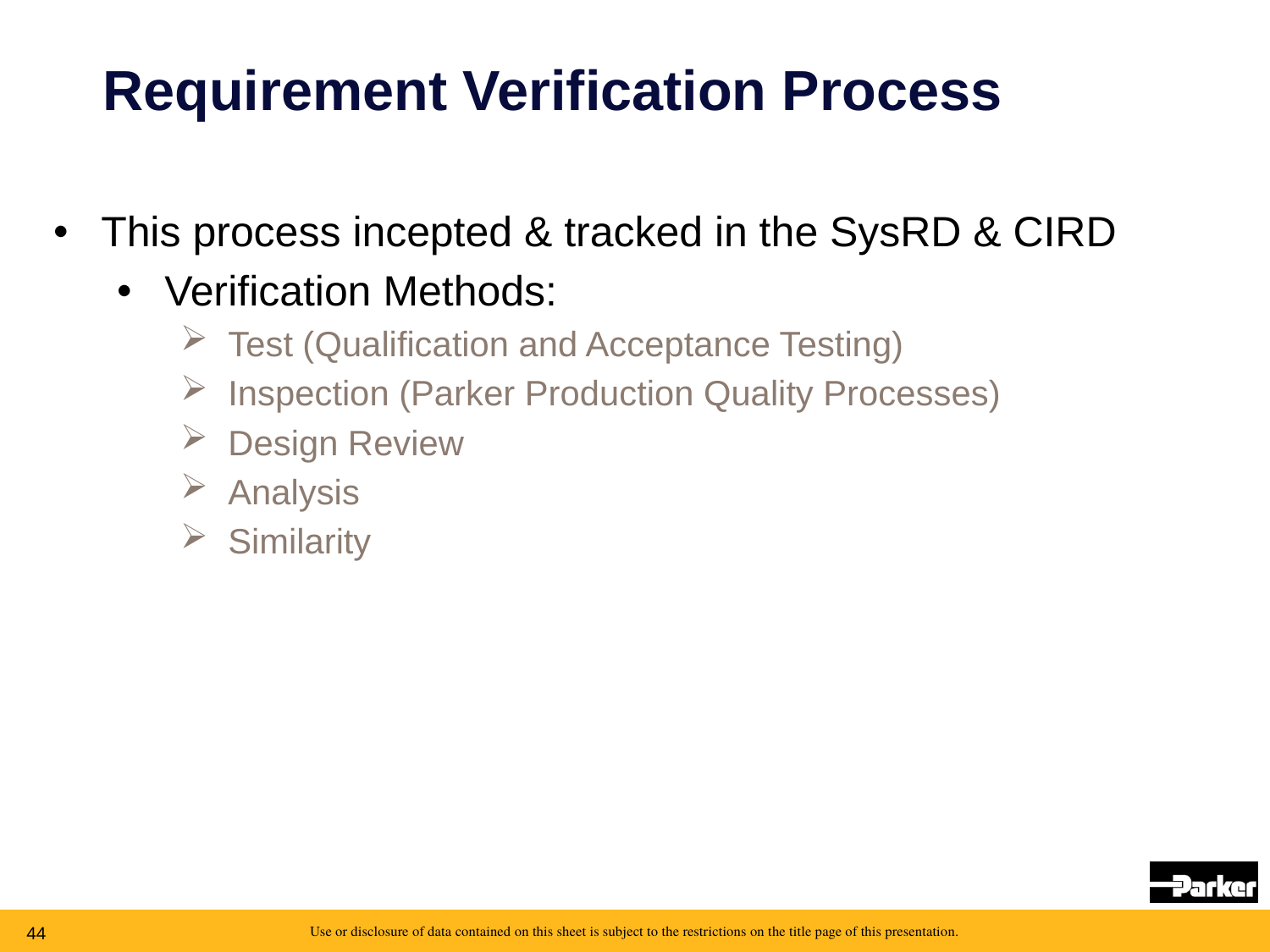

Requirement Verification Process

This process incepted & tracked in the SysRD & CIRD
Verification Methods:
Test (Qualification and Acceptance Testing)
Inspection (Parker Production Quality Processes)
Design Review
Analysis
Similarity